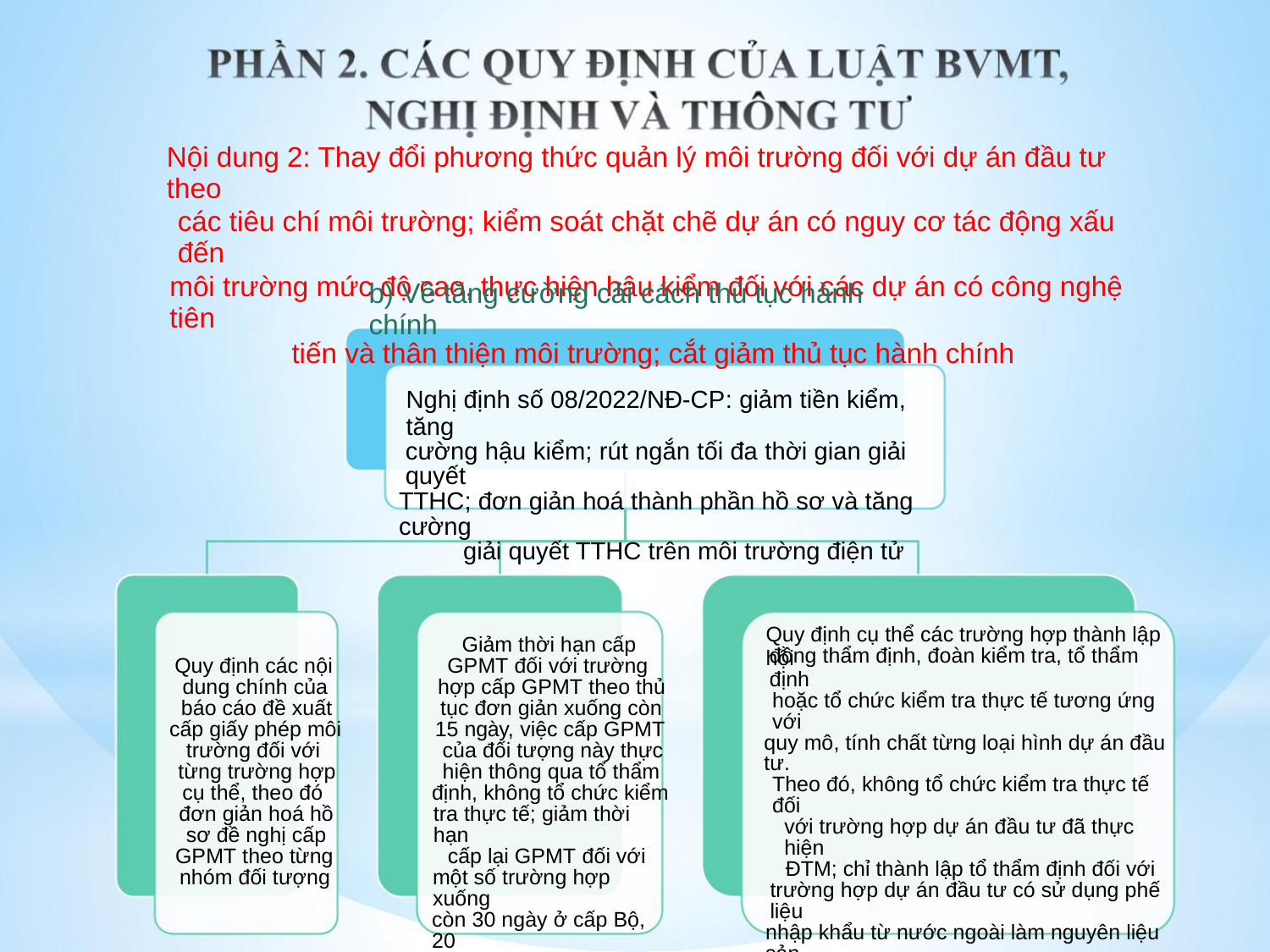

Nội dung 2: Thay đổi phương thức quản lý môi trường đối với dự án đầu tư theo
các tiêu chí môi trường; kiểm soát chặt chẽ dự án có nguy cơ tác động xấu đến
môi trường mức độ cao, thực hiện hậu kiểm đối với các dự án có công nghệ tiên
tiến và thân thiện môi trường; cắt giảm thủ tục hành chính
b) Về tăng cường cải cách thủ tục hành chính
Nghị định số 08/2022/NĐ-CP: giảm tiền kiểm, tăng
cường hậu kiểm; rút ngắn tối đa thời gian giải quyết
TTHC; đơn giản hoá thành phần hồ sơ và tăng cường
giải quyết TTHC trên môi trường điện tử
Quy định cụ thể các trường hợp thành lập hội
Giảm thời hạn cấp
GPMT đối với trường
hợp cấp GPMT theo thủ
tục đơn giản xuống còn
15 ngày, việc cấp GPMT
của đối tượng này thực
hiện thông qua tổ thẩm
định, không tổ chức kiểm
tra thực tế; giảm thời hạn
cấp lại GPMT đối với
một số trường hợp xuống
còn 30 ngày ở cấp Bộ, 20
ngày ở cấp tỉnh, huyện
đồng thẩm định, đoàn kiểm tra, tổ thẩm định
hoặc tổ chức kiểm tra thực tế tương ứng với
quy mô, tính chất từng loại hình dự án đầu tư.
Theo đó, không tổ chức kiểm tra thực tế đối
với trường hợp dự án đầu tư đã thực hiện
ĐTM; chỉ thành lập tổ thẩm định đối với
trường hợp dự án đầu tư có sử dụng phế liệu
nhập khẩu từ nước ngoài làm nguyên liệu sản
xuất và dự án đầu tư thực hiện dịch vụ xử lý
chất thải nguy hại, không tổ chức kiểm tra thực
tế; việc thẩm định, cấp GPMT ở cấp huyện
thực hiện thông qua hình thức đơn giản là tổ
thẩm định hoặc tổ chức kiểm tra thực tế
Quy định các nội
dung chính của
báo cáo đề xuất
cấp giấy phép môi
trường đối với
từng trường hợp
cụ thể, theo đó
đơn giản hoá hồ
sơ đề nghị cấp
GPMT theo từng
nhóm đối tượng